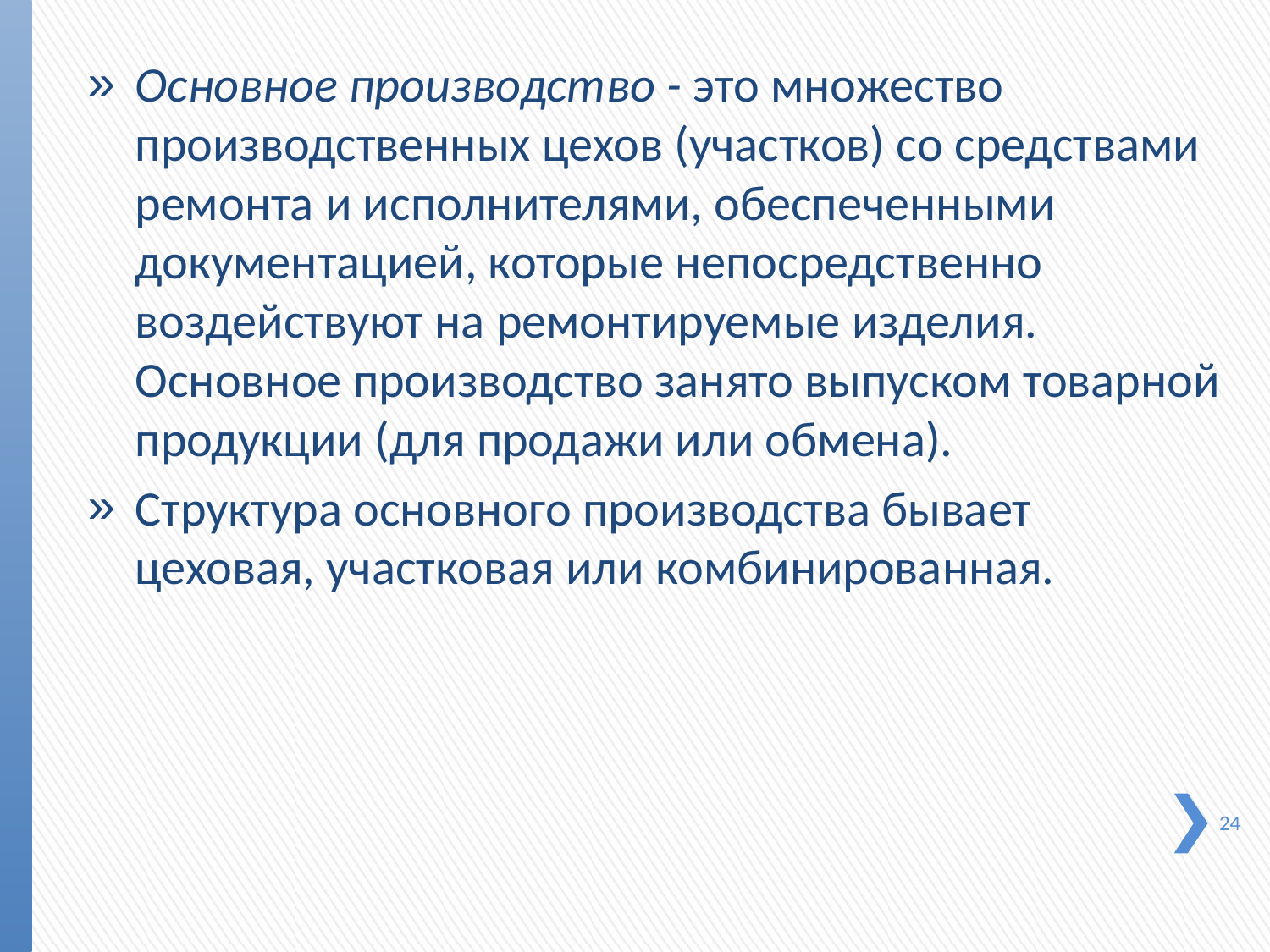

Основное производство - это множество производствен­ных цехов (участков) со средствами ремонта и исполнителя­ми, обеспеченными документацией, которые непосредственно воздействуют на ремонтируемые изделия. Основное произ­водство занято выпуском товарной продукции (для продажи или обмена).
Структура основного производства бывает цеховая, участ­ковая или комбинированная.
24